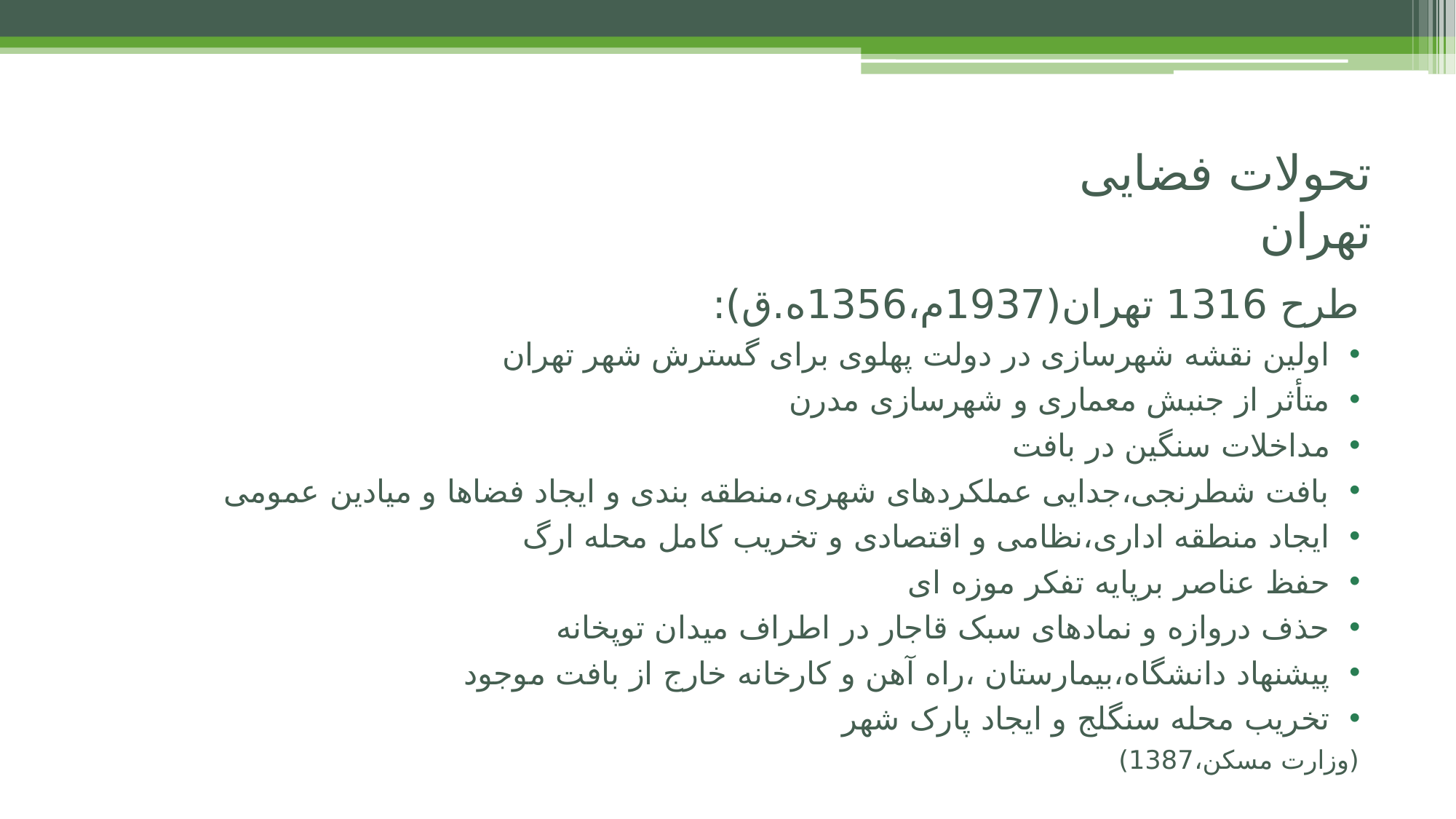

# تحولات فضایی تهران
طرح 1316 تهران(1937م،1356ه.ق):
اولین نقشه شهرسازی در دولت پهلوی برای گسترش شهر تهران
متأثر از جنبش معماری و شهرسازی مدرن
مداخلات سنگین در بافت
بافت شطرنجی،جدایی عملکردهای شهری،منطقه بندی و ایجاد فضاها و میادین عمومی
ایجاد منطقه اداری،نظامی و اقتصادی و تخریب کامل محله ارگ
حفظ عناصر برپایه تفکر موزه ای
حذف دروازه و نمادهای سبک قاجار در اطراف میدان توپخانه
پیشنهاد دانشگاه،بیمارستان ،راه آهن و کارخانه خارج از بافت موجود
تخریب محله سنگلج و ایجاد پارک شهر
(وزارت مسکن،1387)